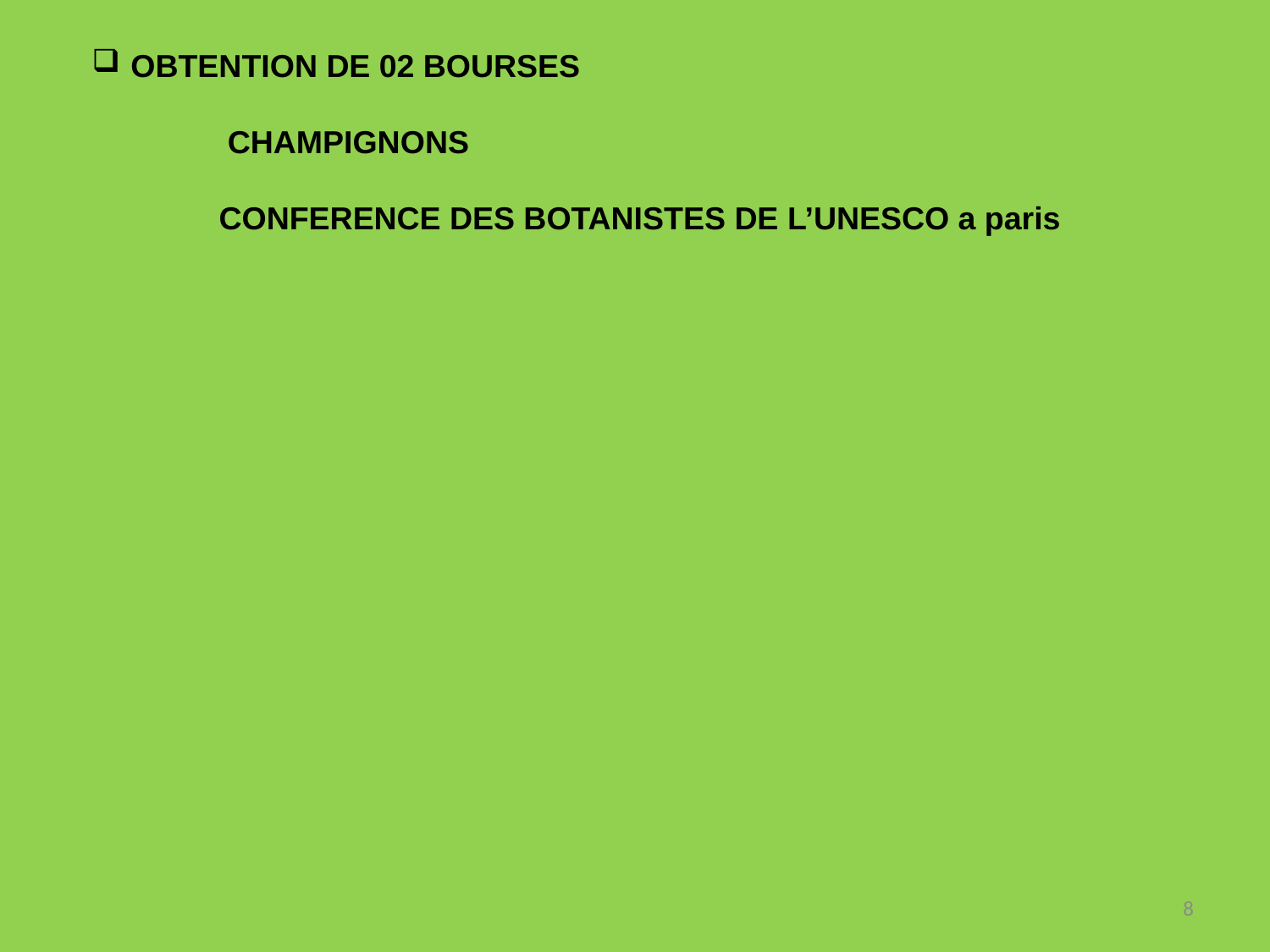

OBTENTION DE 02 BOURSES

	 CHAMPIGNONS

	CONFERENCE DES BOTANISTES DE L’UNESCO a paris

8